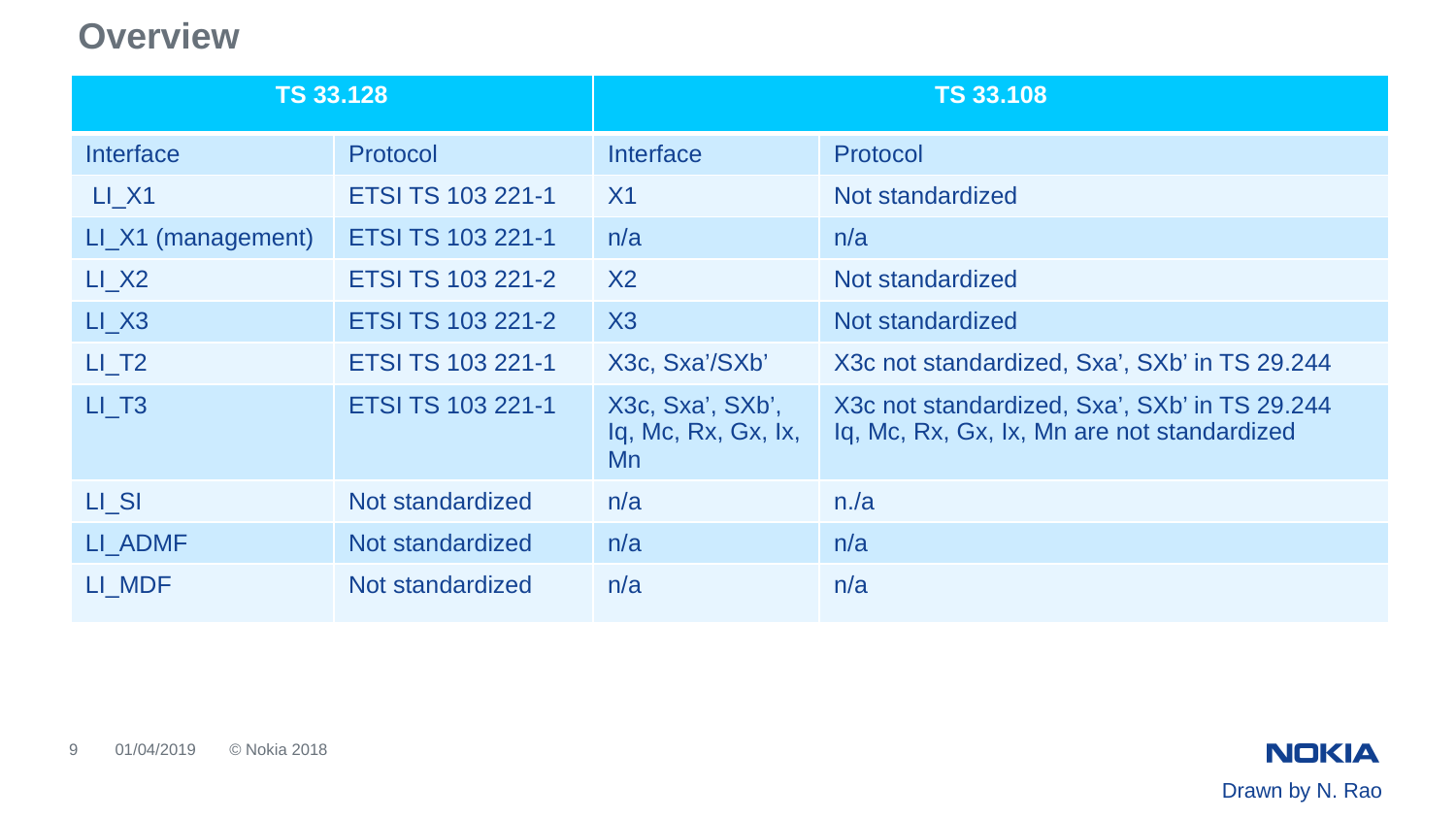

Overview
| TS 33.128 |  | TS 33.108 |  |
| --- | --- | --- | --- |
| Interface | Protocol | Interface | Protocol |
| LI\_X1 | ETSI TS 103 221-1 | X1 | Not standardized |
| LI\_X1 (management) | ETSI TS 103 221-1 | n/a | n/a |
| LI\_X2 | ETSI TS 103 221-2 | X2 | Not standardized |
| LI\_X3 | ETSI TS 103 221-2 | X3 | Not standardized |
| LI\_T2 | ETSI TS 103 221-1 | X3c, Sxa’/SXb’ | X3c not standardized, Sxa’, SXb’ in TS 29.244 |
| LI\_T3 | ETSI TS 103 221-1 | X3c, Sxa’, SXb’, Iq, Mc, Rx, Gx, Ix, Mn | X3c not standardized, Sxa’, SXb’ in TS 29.244 Iq, Mc, Rx, Gx, Ix, Mn are not standardized |
| LI\_SI | Not standardized | n/a | n./a |
| LI\_ADMF | Not standardized | n/a | n/a |
| LI\_MDF | Not standardized | n/a | n/a |